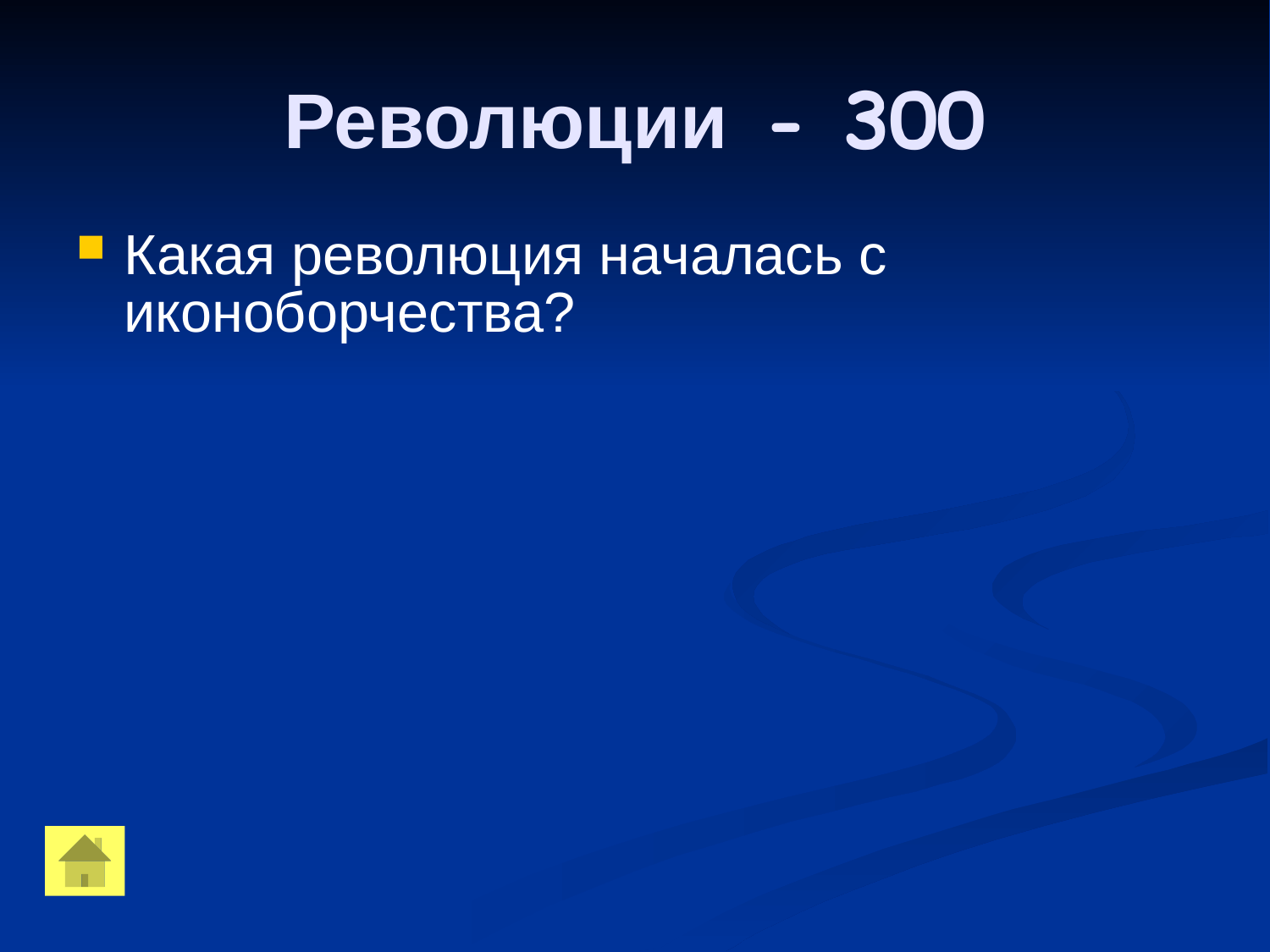

Революции - 300
Какая революция началась с иконоборчества?